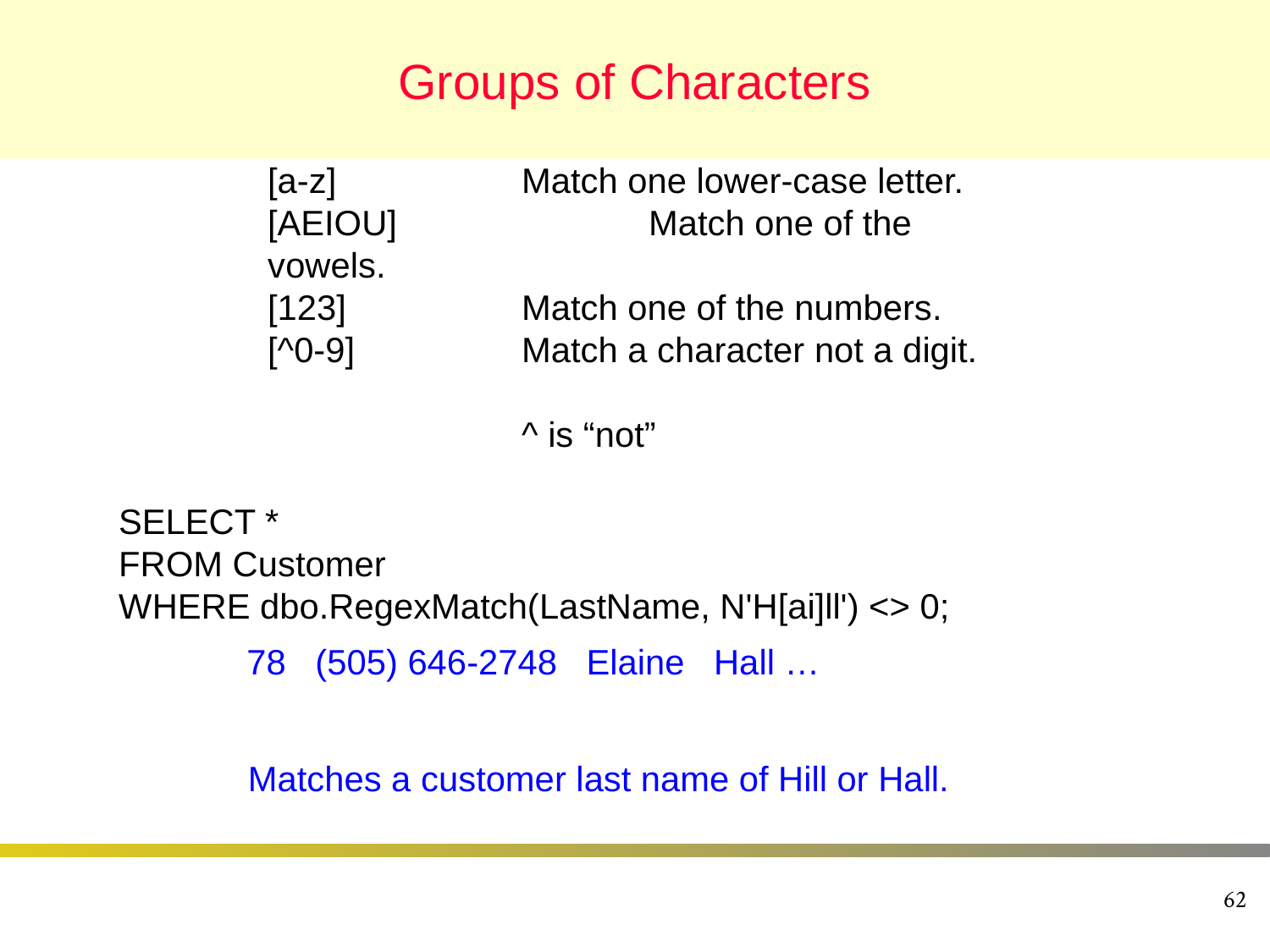

# Groups of Characters
[a-z]		Match one lower-case letter.
[AEIOU]		Match one of the vowels.
[123]		Match one of the numbers.
[^0-9]		Match a character not a digit.

		^ is “not”
SELECT *
FROM Customer
WHERE dbo.RegexMatch(LastName, N'H[ai]ll') <> 0;
78   (505) 646-2748   Elaine   Hall …
Matches a customer last name of Hill or Hall.
62